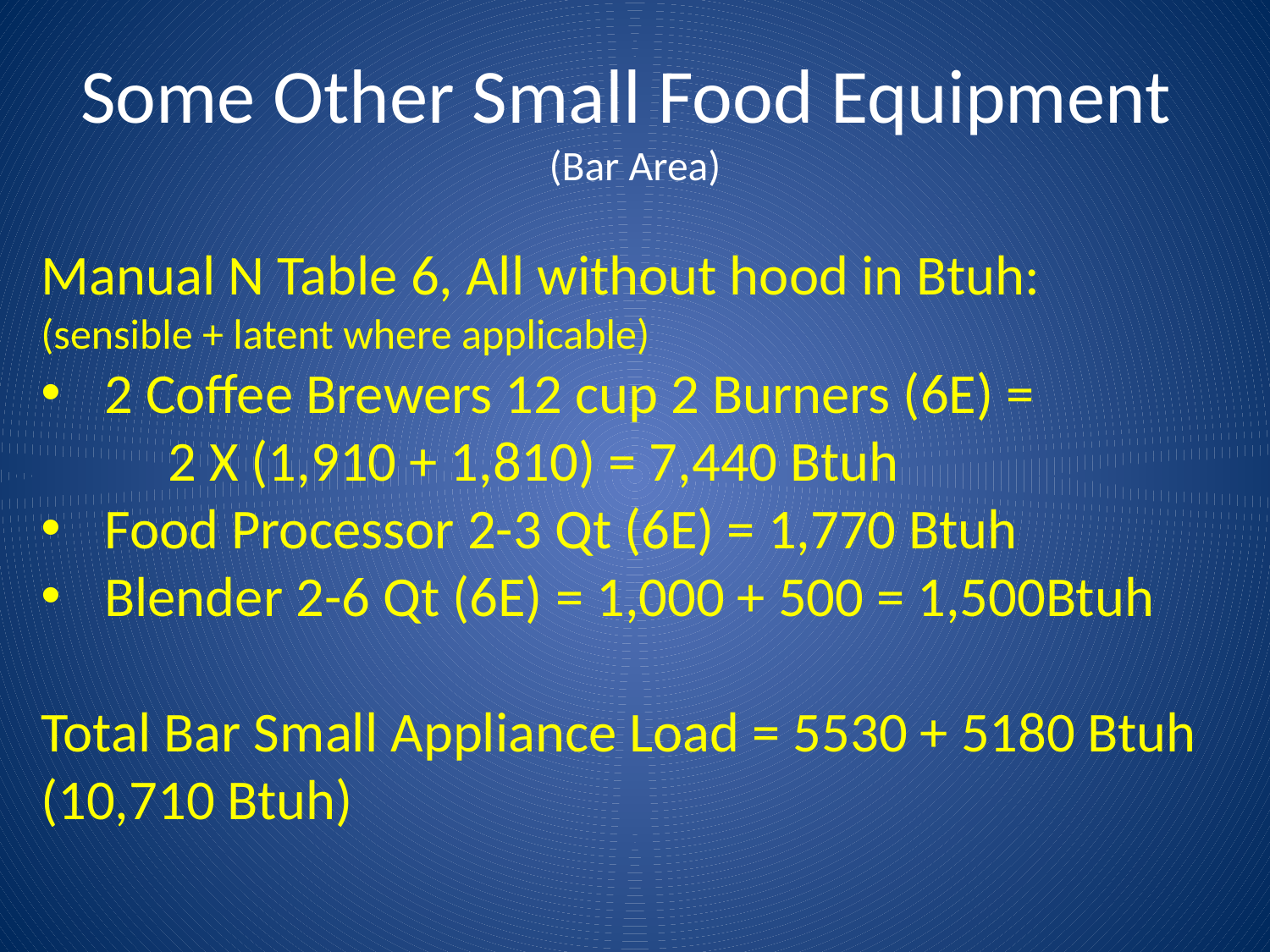

# Some Other Small Food Equipment (Bar Area)
Manual N Table 6, All without hood in Btuh:
(sensible + latent where applicable)
2 Coffee Brewers 12 cup 2 Burners (6E) =
	2 X (1,910 + 1,810) = 7,440 Btuh
Food Processor 2-3 Qt (6E) = 1,770 Btuh
Blender 2-6 Qt (6E) = 1,000 + 500 = 1,500Btuh

Total Bar Small Appliance Load = 5530 + 5180 Btuh
(10,710 Btuh)